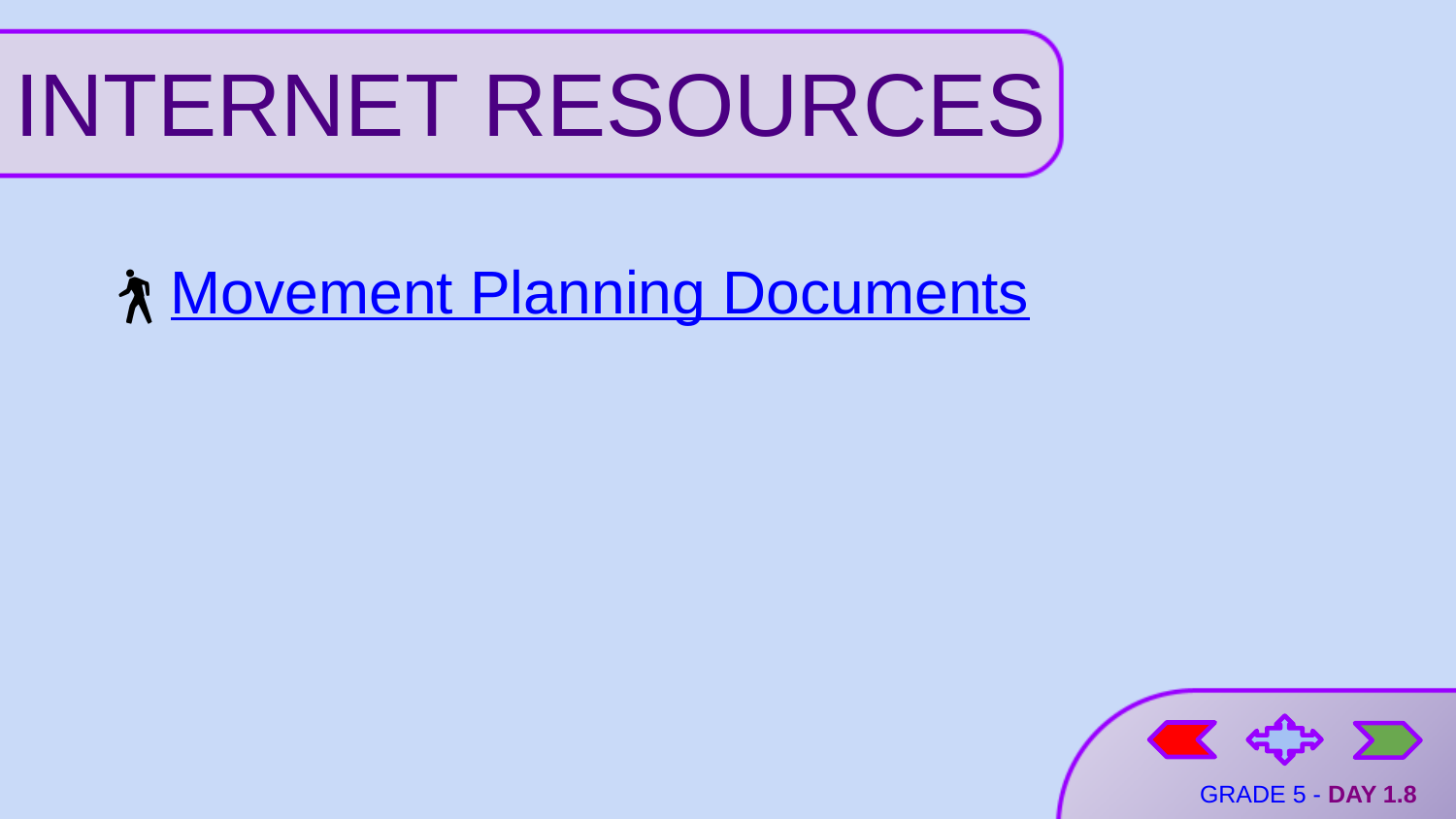

# INTERNET RESOURCES
🚶 Movement Planning Documents

GRADE 5 - DAY 1.8